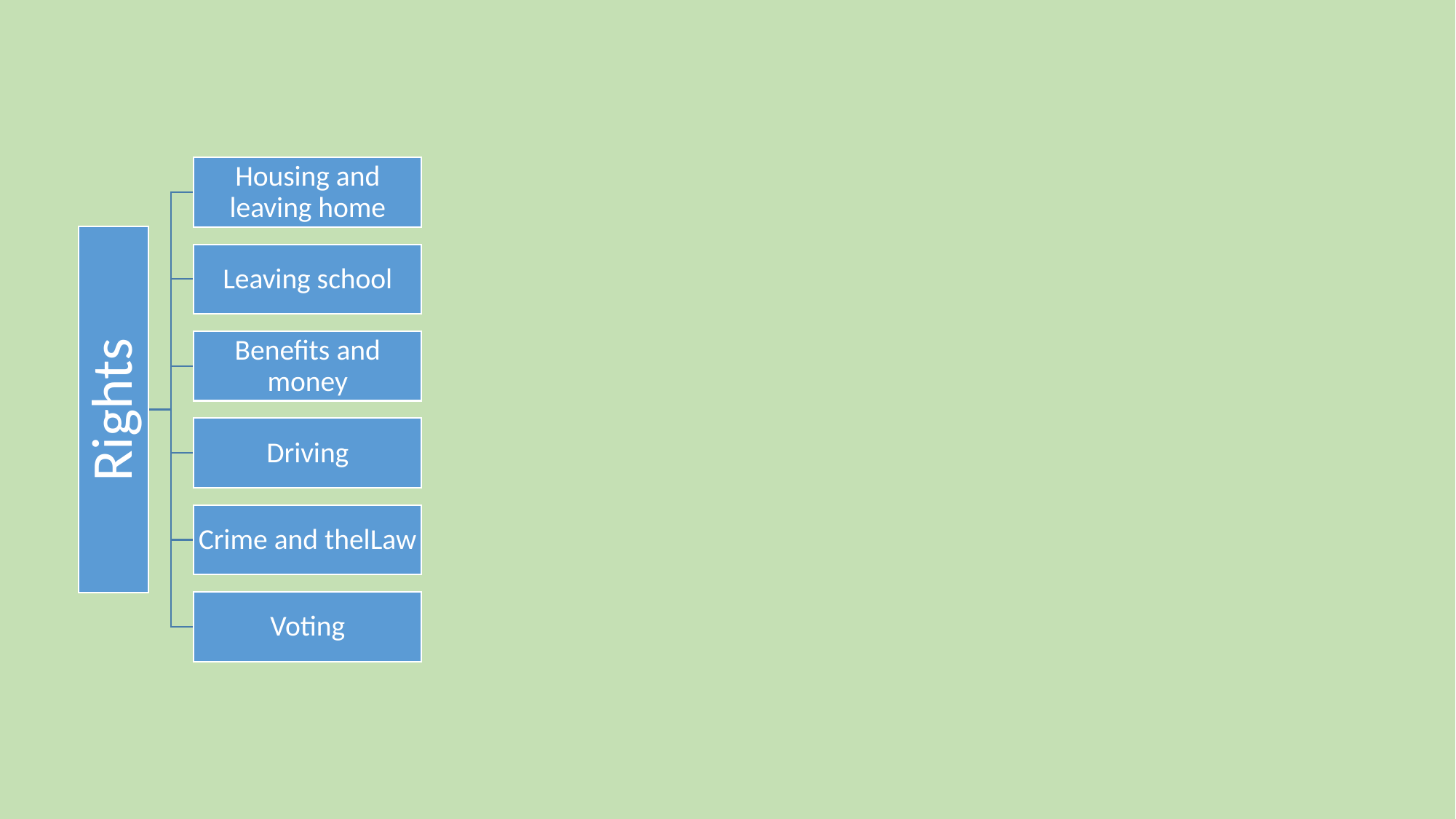

Rights
Housing and leaving home
Leaving school
Benefits and money
Driving
Crime and thelLaw
Voting